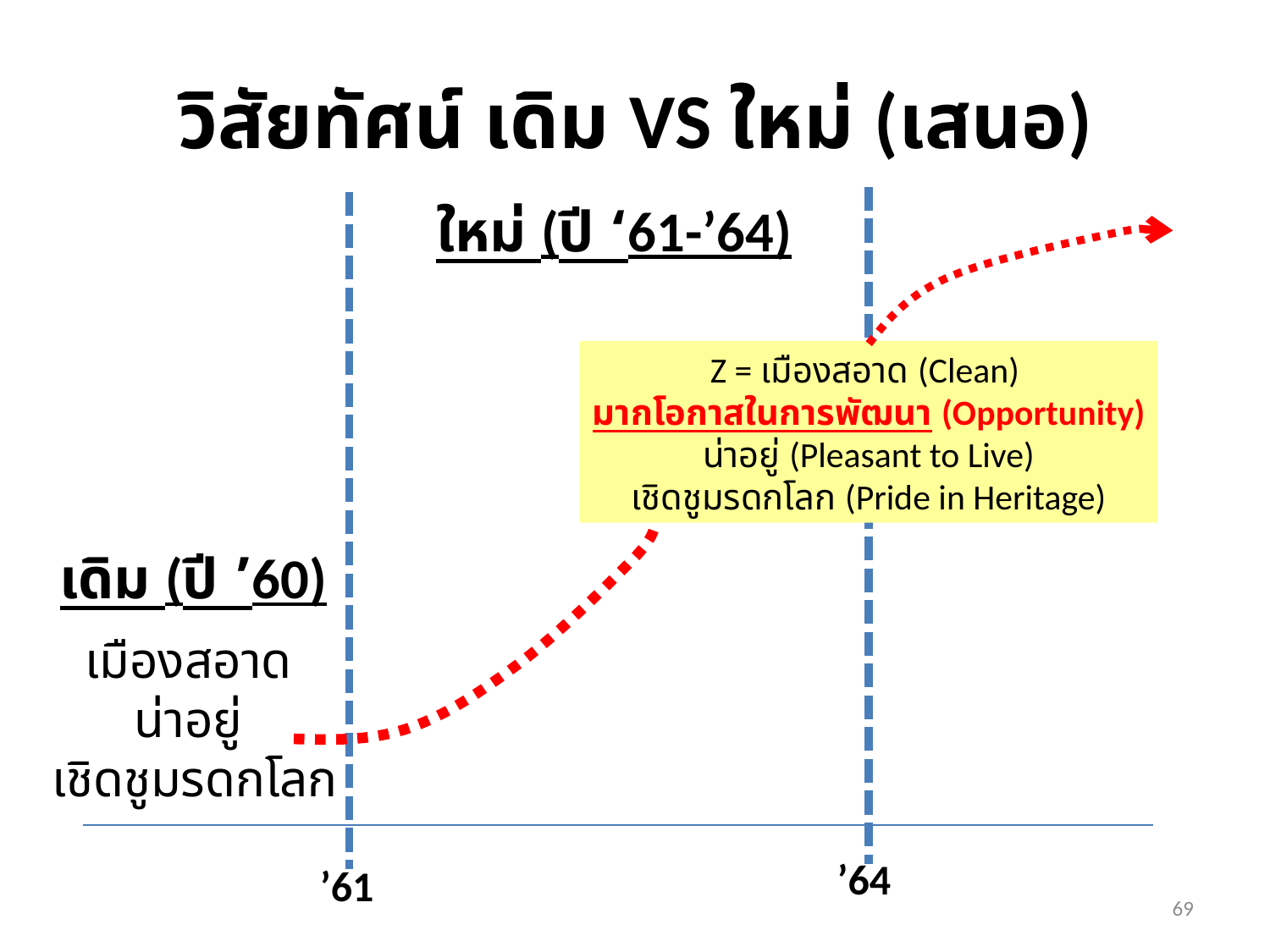

# วิสัยทัศน์ เดิม VS ใหม่ (เสนอ)
ใหม่ (ปี ‘61-’64)

Z = เมืองสอาด (Clean)
มากโอกาสในการพัฒนา (Opportunity)
น่าอยู่ (Pleasant to Live)
เชิดชูมรดกโลก (Pride in Heritage)

เดิม (ปี ’60)
เมืองสอาด
น่าอยู่
เชิดชูมรดกโลก
’64
’61
69